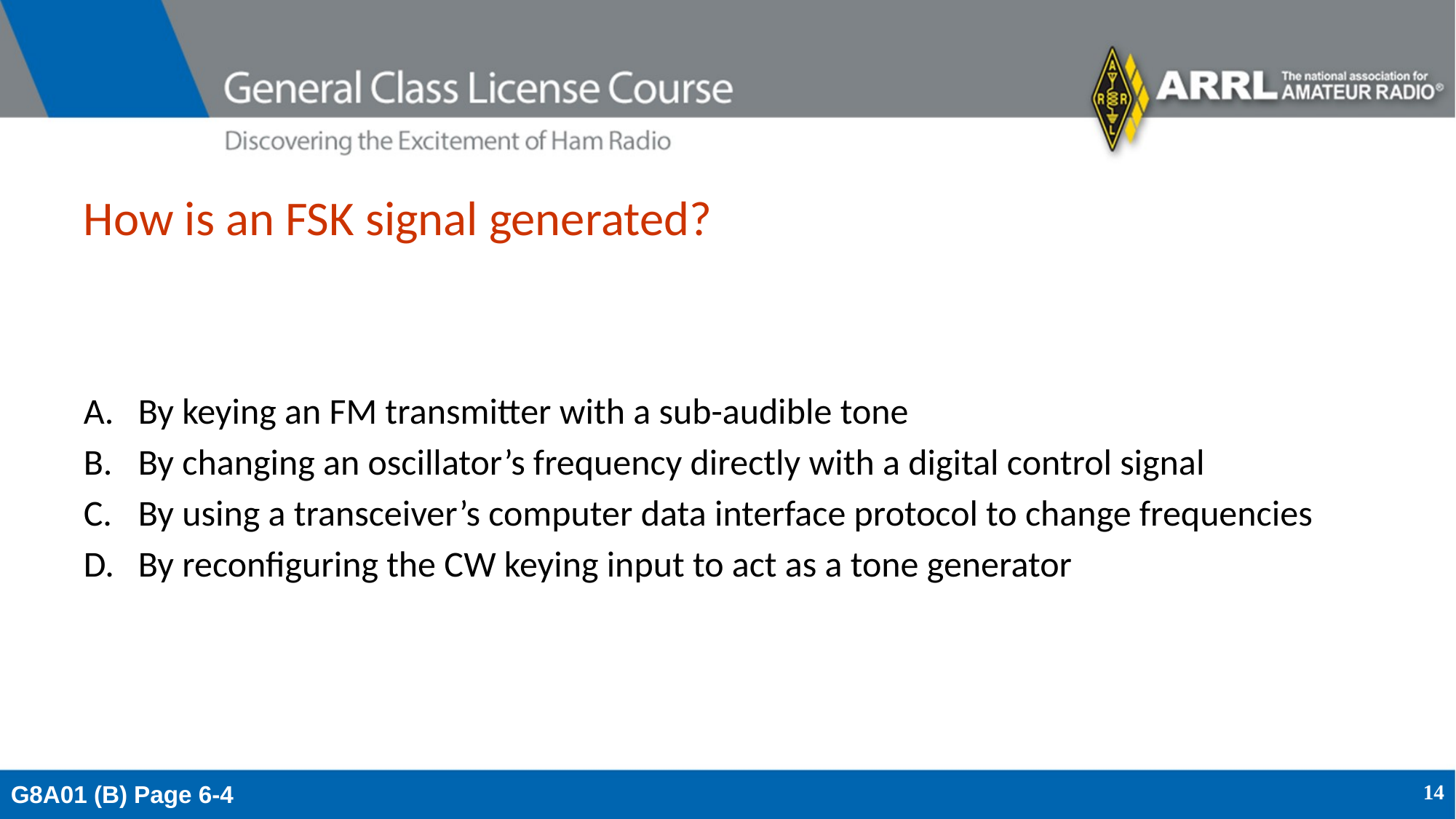

# How is an FSK signal generated?
By keying an FM transmitter with a sub-audible tone
By changing an oscillator’s frequency directly with a digital control signal
By using a transceiver’s computer data interface protocol to change frequencies
By reconfiguring the CW keying input to act as a tone generator
G8A01 (B) Page 6-4
14